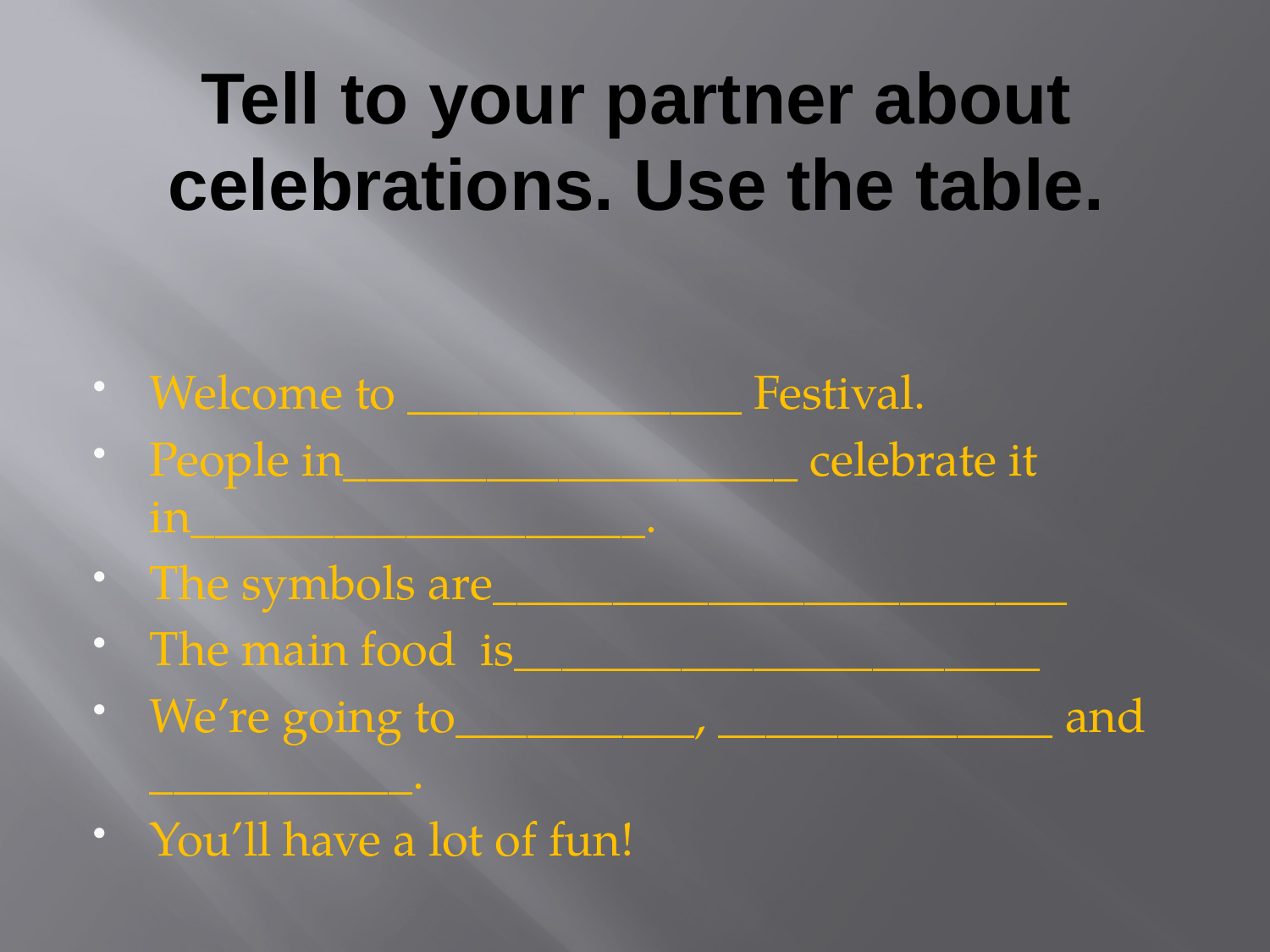

# Tell to your partner about celebrations. Use the table.

Welcome to ______________ Festival.
People in___________________ celebrate it in___________________.
The symbols are________________________
The main food  is______________________
We’re going to__________, ______________ and ___________.
You’ll have a lot of fun!